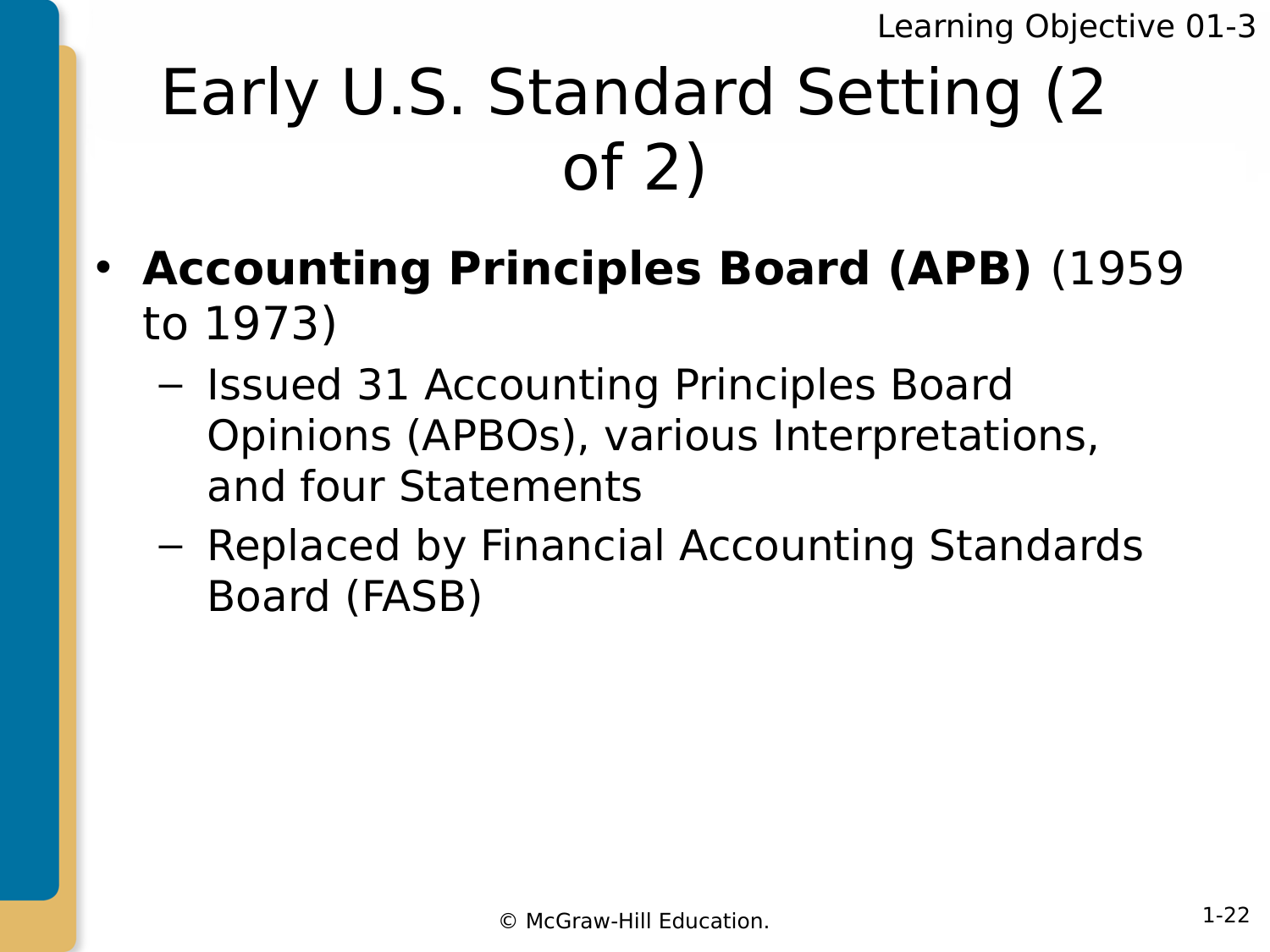

Learning Objective 01-3
# Early U.S. Standard Setting (2 of 2)
Accounting Principles Board (APB) (1959 to 1973)
Issued 31 Accounting Principles Board Opinions (APBOs), various Interpretations, and four Statements
Replaced by Financial Accounting Standards Board (FASB)